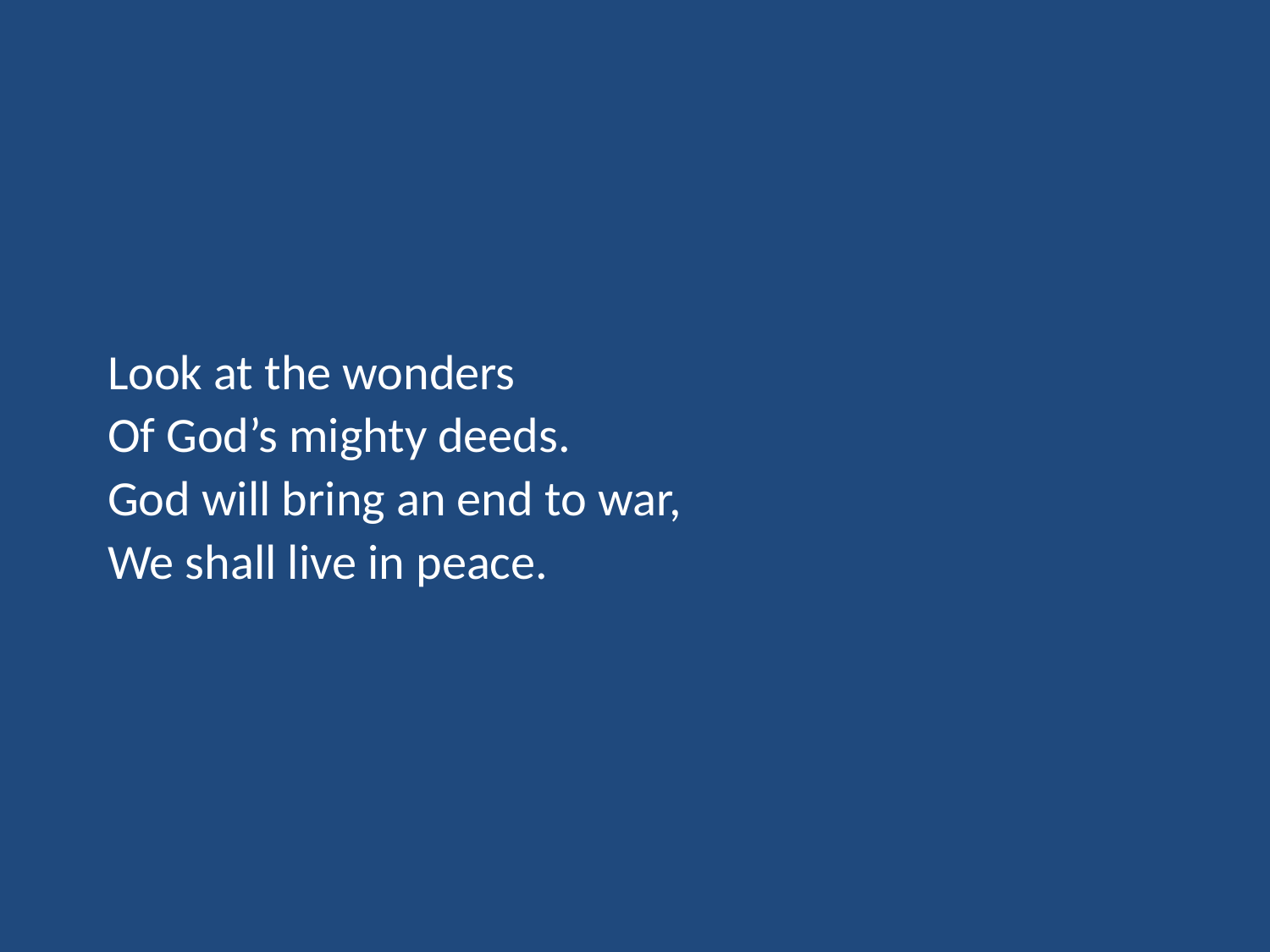

Look at the wonders
Of God’s mighty deeds.
God will bring an end to war,
We shall live in peace.